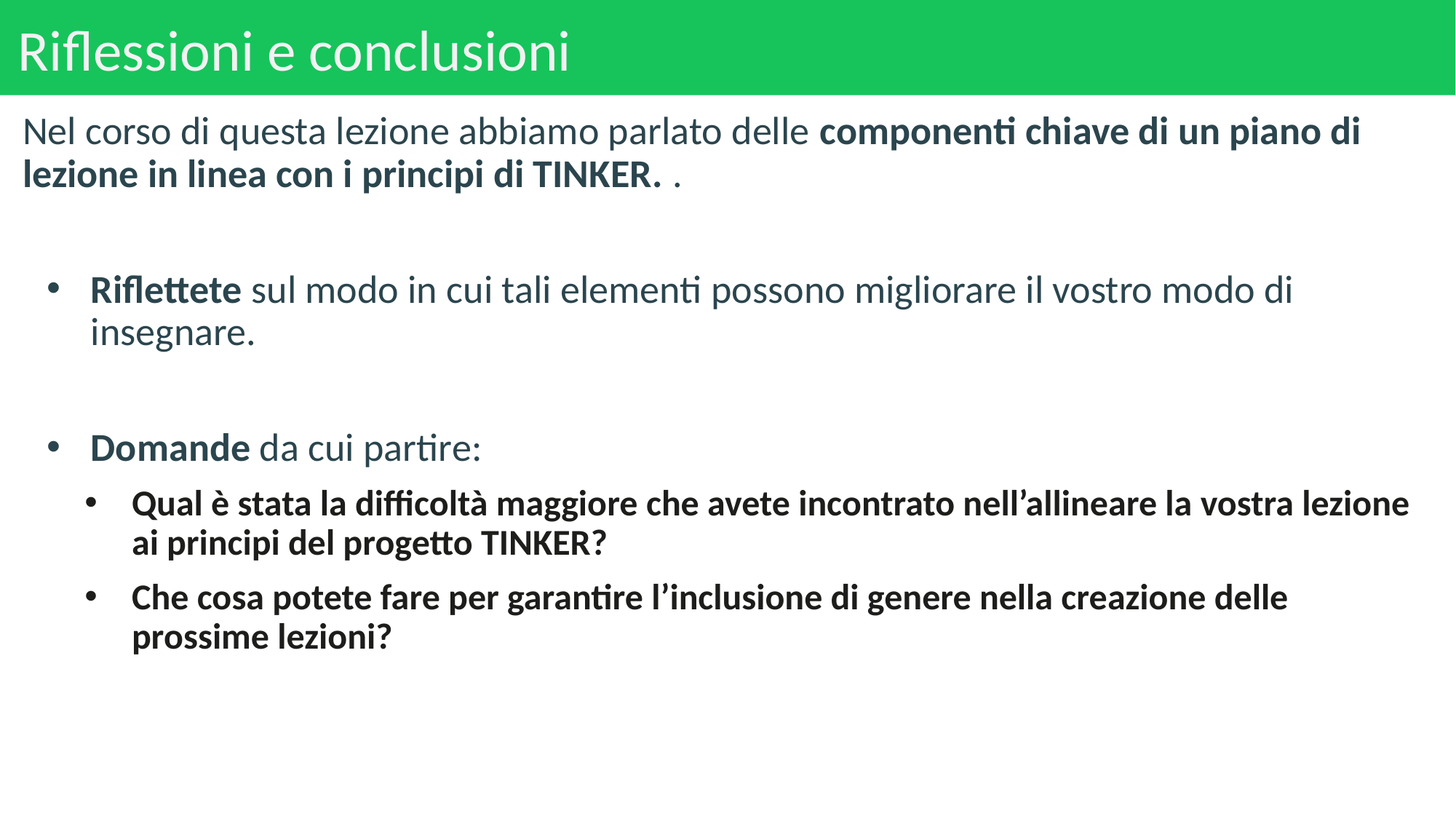

# Riflessioni e conclusioni
Nel corso di questa lezione abbiamo parlato delle componenti chiave di un piano di lezione in linea con i principi di TINKER. .

Riflettete sul modo in cui tali elementi possono migliorare il vostro modo di insegnare.

Domande da cui partire:
Qual è stata la difficoltà maggiore che avete incontrato nell’allineare la vostra lezione ai principi del progetto TINKER?
Che cosa potete fare per garantire l’inclusione di genere nella creazione delle prossime lezioni?